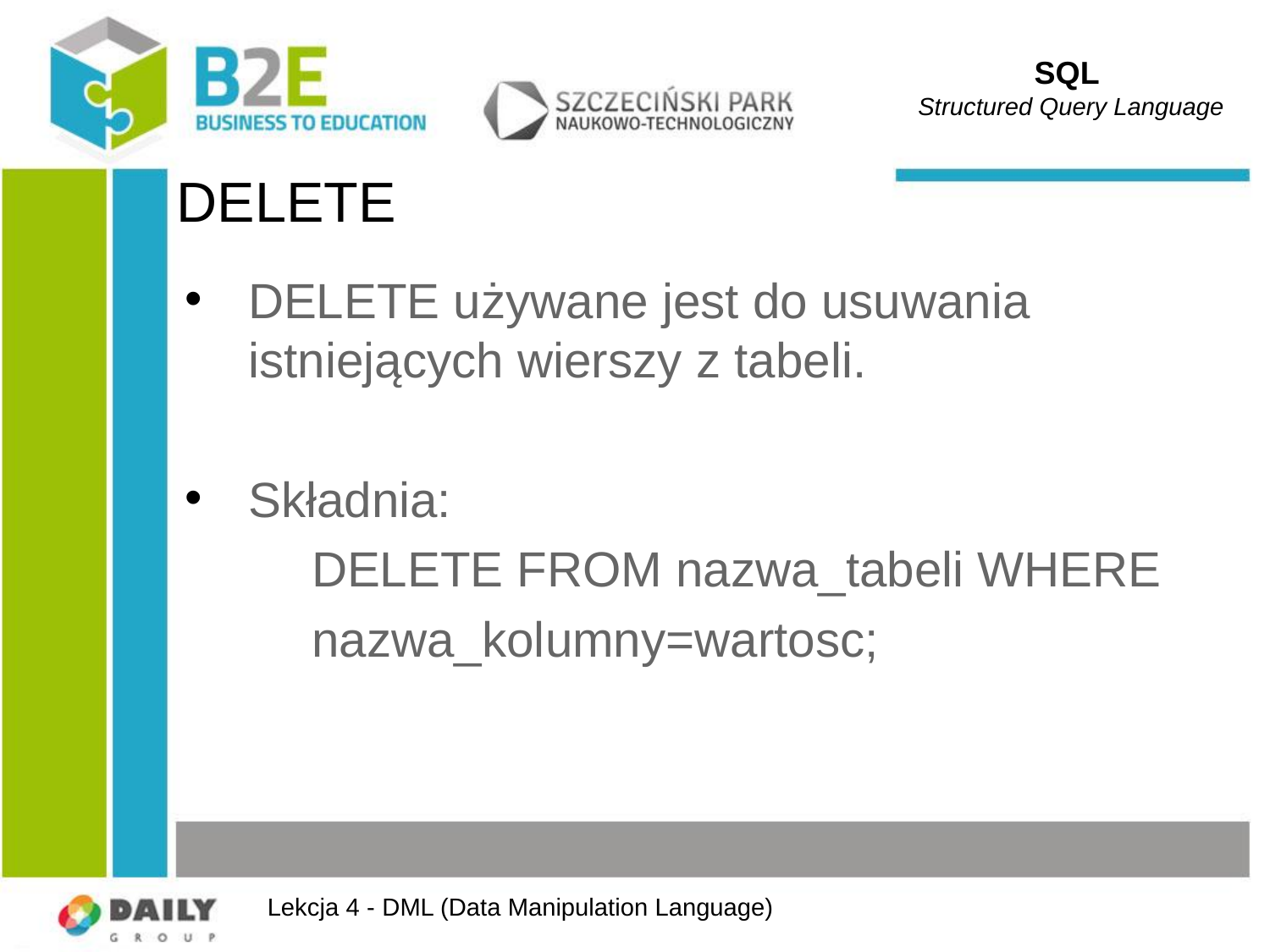

SQL
Structured Query Language
# DELETE
DELETE używane jest do usuwania istniejących wierszy z tabeli.

Składnia:
	DELETE FROM nazwa_tabeli WHERE
	nazwa_kolumny=wartosc;
Lekcja 4 - DML (Data Manipulation Language)